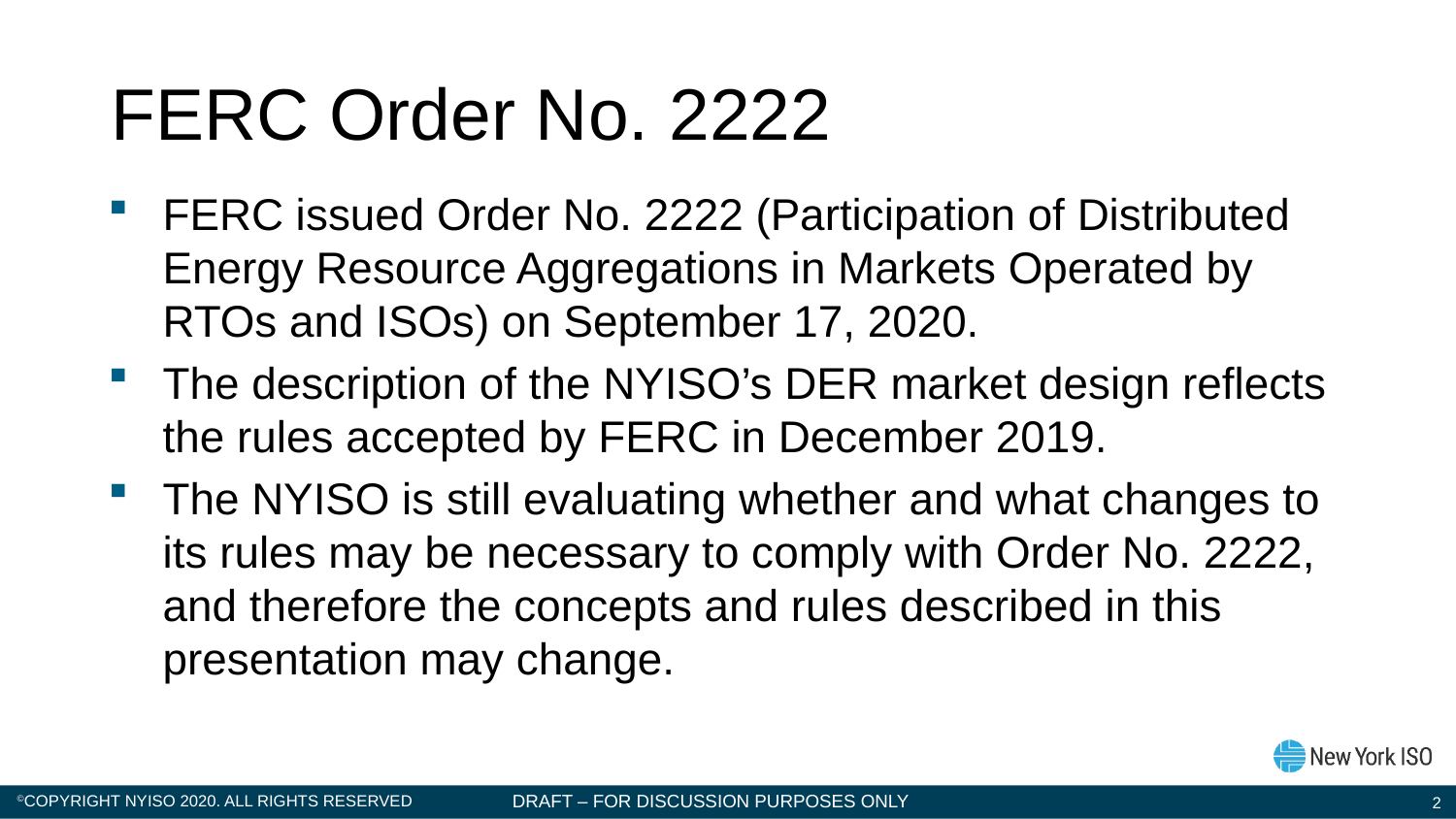

# FERC Order No. 2222
FERC issued Order No. 2222 (Participation of Distributed Energy Resource Aggregations in Markets Operated by RTOs and ISOs) on September 17, 2020.
The description of the NYISO’s DER market design reflects the rules accepted by FERC in December 2019.
The NYISO is still evaluating whether and what changes to its rules may be necessary to comply with Order No. 2222, and therefore the concepts and rules described in this presentation may change.